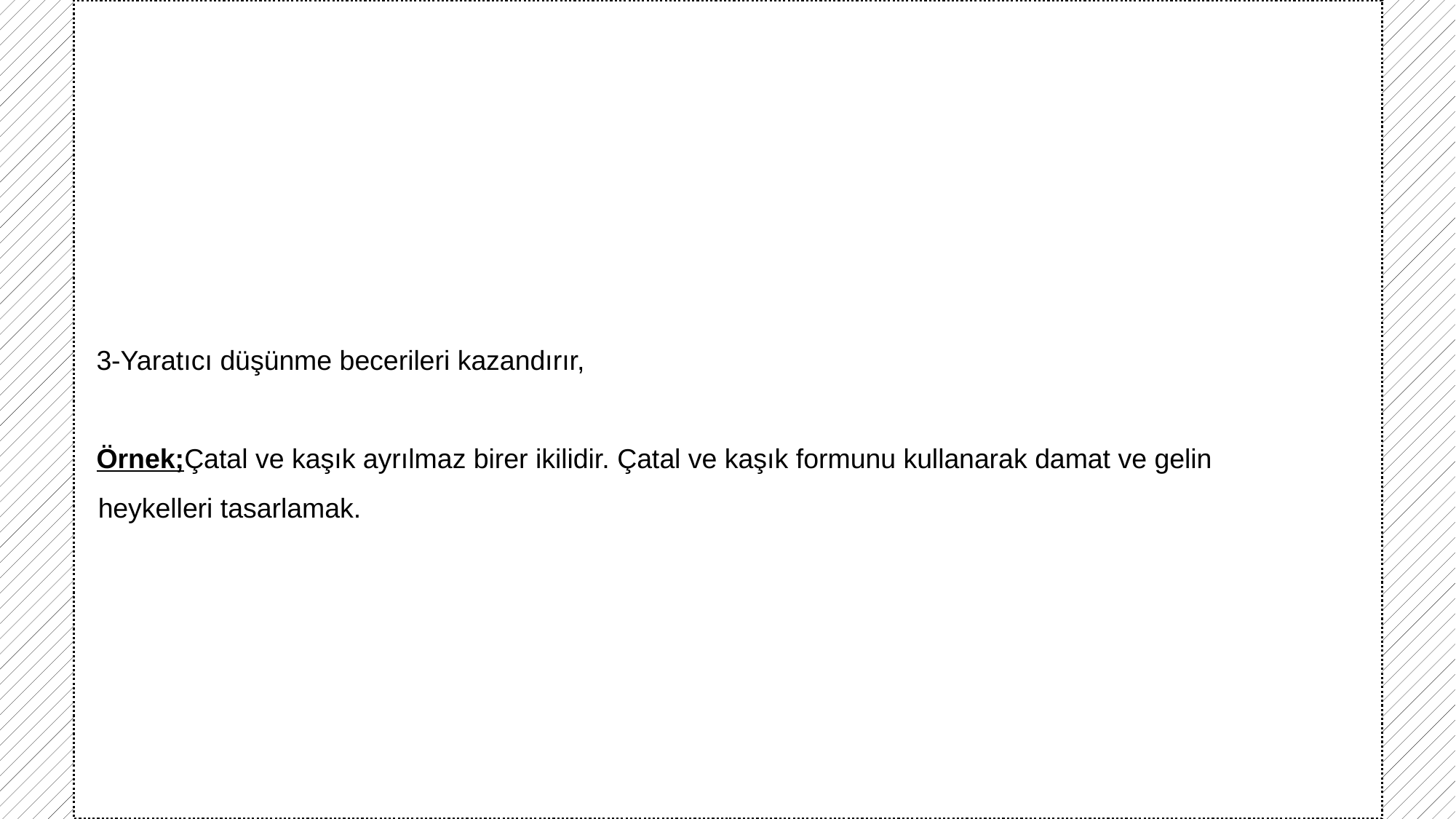

3-Yaratıcı düşünme becerileri kazandırır,

Örnek;Çatal ve kaşık ayrılmaz birer ikilidir. Çatal ve kaşık formunu kullanarak damat ve gelin heykelleri tasarlamak.